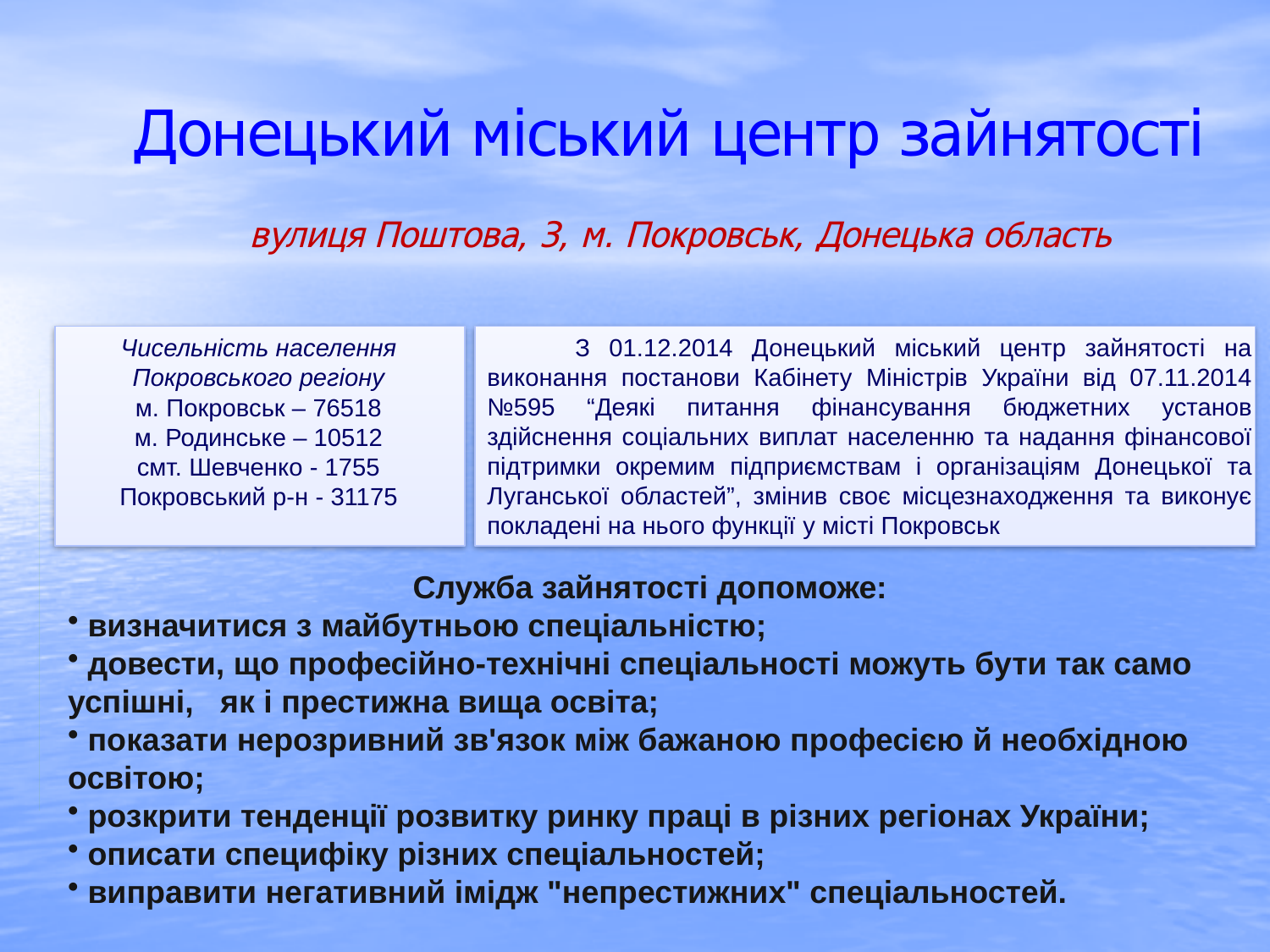

Донецький міський центр зайнятості
вулиця Поштова, 3, м. Покровськ, Донецька область

Чисельність населення Покровського регіону
м. Покровськ – 76518
м. Родинське – 10512
смт. Шевченко - 1755
Покровський р-н - 31175
    З 01.12.2014 Донецький міський центр зайнятості на виконання постанови Кабінету Міністрів України від 07.11.2014 №595 “Деякі питання фінансування бюджетних установ здійснення соціальних виплат населенню та надання фінансової підтримки окремим підприємствам і організаціям Донецької та Луганської областей”, змінив своє місцезнаходження та виконує покладені на нього функції у місті Покровськ
Служба зайнятості допоможе:
 визначитися з майбутньою спеціальністю;
 довести, що професійно-технічні спеціальності можуть бути так само успішні,   як і престижна вища освіта;
 показати нерозривний зв'язок між бажаною професією й необхідною освітою;
 розкрити тенденції розвитку ринку праці в різних регіонах України;
 описати специфіку різних спеціальностей;
 виправити негативний імідж "непрестижних" спеціальностей.